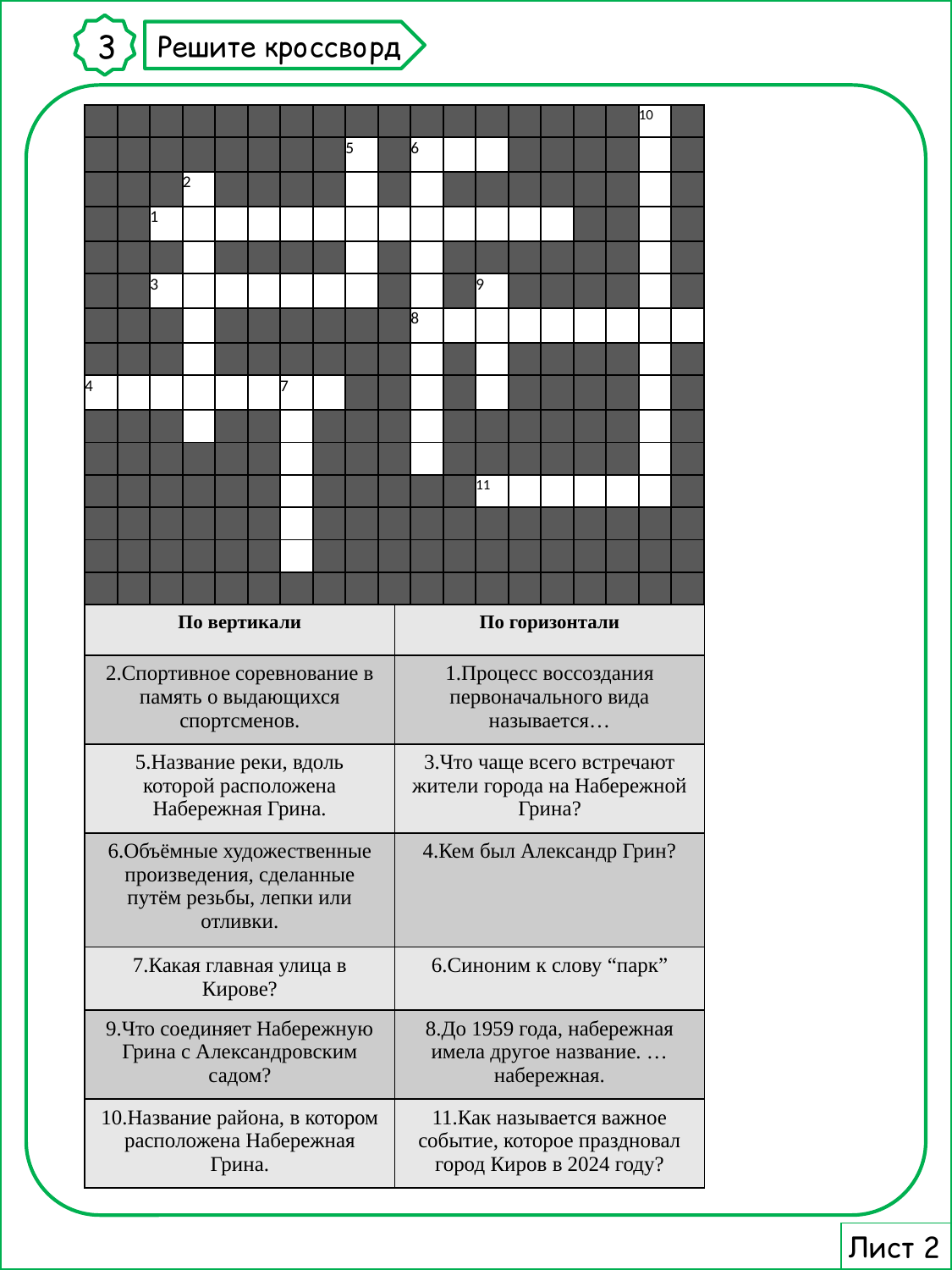

3

Решите кроссворд

|  |  |  |  |  |  |  |  |  |  |  |  |  |  |  |  |  | 10 |  |
| --- | --- | --- | --- | --- | --- | --- | --- | --- | --- | --- | --- | --- | --- | --- | --- | --- | --- | --- |
|  |  |  |  |  |  |  |  | 5 |  | 6 |  |  |  |  |  |  |  |  |
|  |  |  | 2 |  |  |  |  |  |  |  |  |  |  |  |  |  |  |  |
|  |  | 1 |  |  |  |  |  |  |  |  |  |  |  |  |  |  |  |  |
|  |  |  |  |  |  |  |  |  |  |  |  |  |  |  |  |  |  |  |
|  |  | 3 |  |  |  |  |  |  |  |  |  | 9 |  |  |  |  |  |  |
|  |  |  |  |  |  |  |  |  |  | 8 |  |  |  |  |  |  |  |  |
|  |  |  |  |  |  |  |  |  |  |  |  |  |  |  |  |  |  |  |
| 4 |  |  |  |  |  | 7 |  |  |  |  |  |  |  |  |  |  |  |  |
|  |  |  |  |  |  |  |  |  |  |  |  |  |  |  |  |  |  |  |
|  |  |  |  |  |  |  |  |  |  |  |  |  |  |  |  |  |  |  |
|  |  |  |  |  |  |  |  |  |  |  |  | 11 |  |  |  |  |  |  |
|  |  |  |  |  |  |  |  |  |  |  |  |  |  |  |  |  |  |  |
|  |  |  |  |  |  |  |  |  |  |  |  |  |  |  |  |  |  |  |
|  |  |  |  |  |  |  |  |  |  |  |  |  |  |  |  |  |  |  |
| По вертикали | По горизонтали |
| --- | --- |
| 2.Спортивное соревнование в память о выдающихся спортсменов. | 1.Процесс воссоздания первоначального вида называется… |
| 5.Название реки, вдоль которой расположена Набережная Грина. | 3.Что чаще всего встречают жители города на Набережной Грина? |
| 6.Объёмные художественные произведения, сделанные путём резьбы, лепки или отливки. | 4.Кем был Александр Грин? |
| 7.Какая главная улица в Кирове? | 6.Синоним к слову “парк” |
| 9.Что соединяет Набережную Грина с Александровским садом? | 8.До 1959 года, набережная имела другое название. … набережная. |
| 10.Название района, в котором расположена Набережная Грина. | 11.Как называется важное событие, которое праздновал город Киров в 2024 году? |
Лист 2